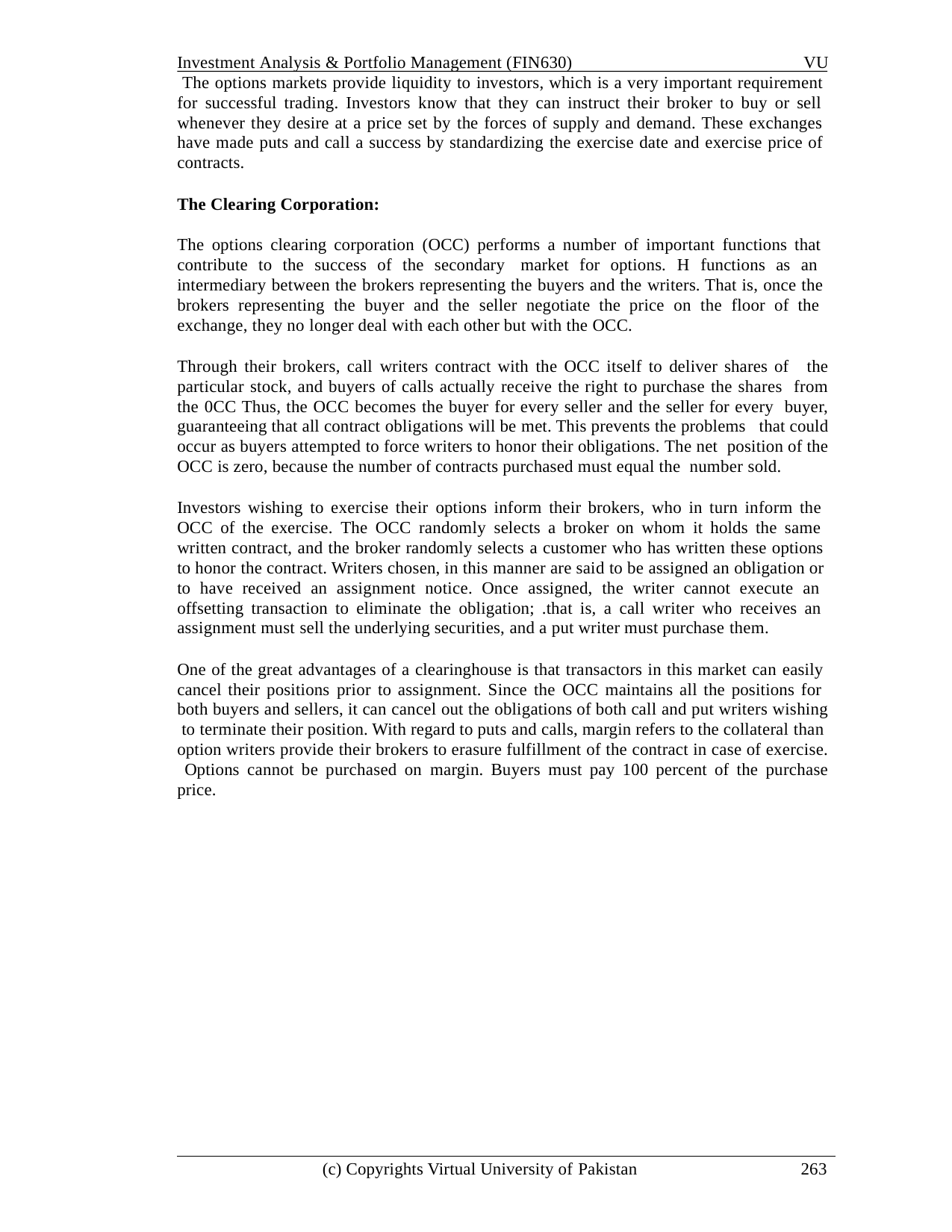

Investment Analysis & Portfolio Management (FIN630)	VU  The options markets provide liquidity to investors, which is a very important requirement  for successful trading. Investors know that they can instruct their broker to buy or sell  whenever they desire at a price set by the forces of supply and demand. These exchanges  have made puts and call a success by standardizing the exercise date and exercise price of  contracts.

The Clearing Corporation:

The options clearing corporation (OCC) performs a number of important functions that  contribute to the success of the secondary market for options. H functions as an  intermediary between the brokers representing the buyers and the writers. That is, once the  brokers representing the buyer and the seller negotiate the price on the floor of the  exchange, they no longer deal with each other but with the OCC.

Through their brokers, call writers contract with the OCC itself to deliver shares of  the particular stock, and buyers of calls actually receive the right to purchase the shares  from the 0CC Thus, the OCC becomes the buyer for every seller and the seller for every  buyer, guaranteeing that all contract obligations will be met. This prevents the problems  that could occur as buyers attempted to force writers to honor their obligations. The net  position of the OCC is zero, because the number of contracts purchased must equal the  number sold.

Investors wishing to exercise their options inform their brokers, who in turn inform the  OCC of the exercise. The OCC randomly selects a broker on whom it holds the same  written contract, and the broker randomly selects a customer who has written these options  to honor the contract. Writers chosen, in this manner are said to be assigned an obligation or  to have received an assignment notice. Once assigned, the writer cannot execute an  offsetting transaction to eliminate the obligation; .that is, a call writer who receives an  assignment must sell the underlying securities, and a put writer must purchase them.

One of the great advantages of a clearinghouse is that transactors in this market can easily  cancel their positions prior to assignment. Since the OCC maintains all the positions for  both buyers and sellers, it can cancel out the obligations of both call and put writers wishing  to terminate their position. With regard to puts and calls, margin refers to the collateral than  option writers provide their brokers to erasure fulfillment of the contract in case of exercise.  Options cannot be purchased on margin. Buyers must pay 100 percent of the purchase price.

(c) Copyrights Virtual University of Pakistan
263